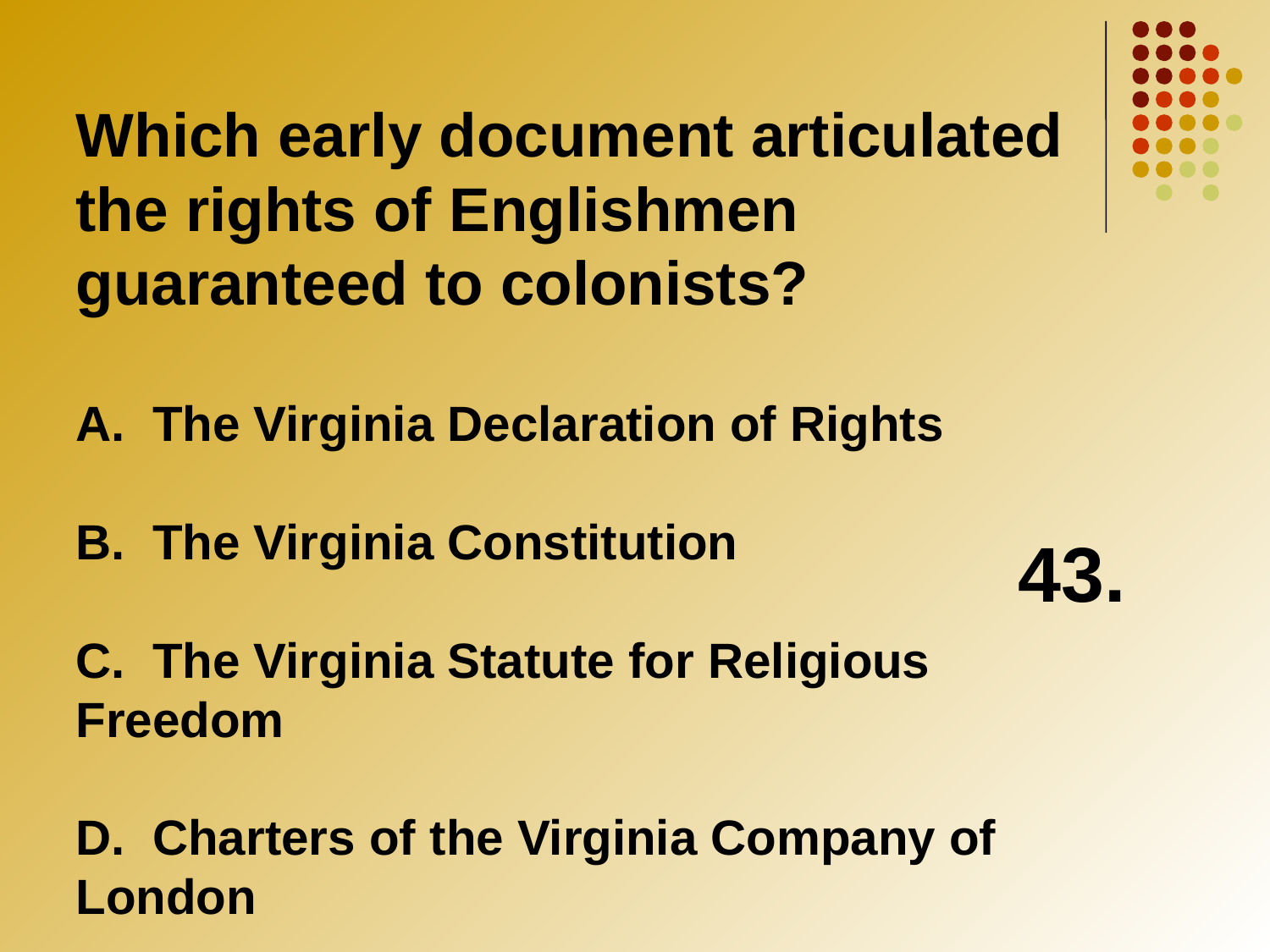

43.
Which early document articulated the rights of Englishmen guaranteed to colonists?
A.  The Virginia Declaration of Rights
B.  The Virginia Constitution
C.  The Virginia Statute for Religious 	Freedom
D.  Charters of the Virginia Company of 	London